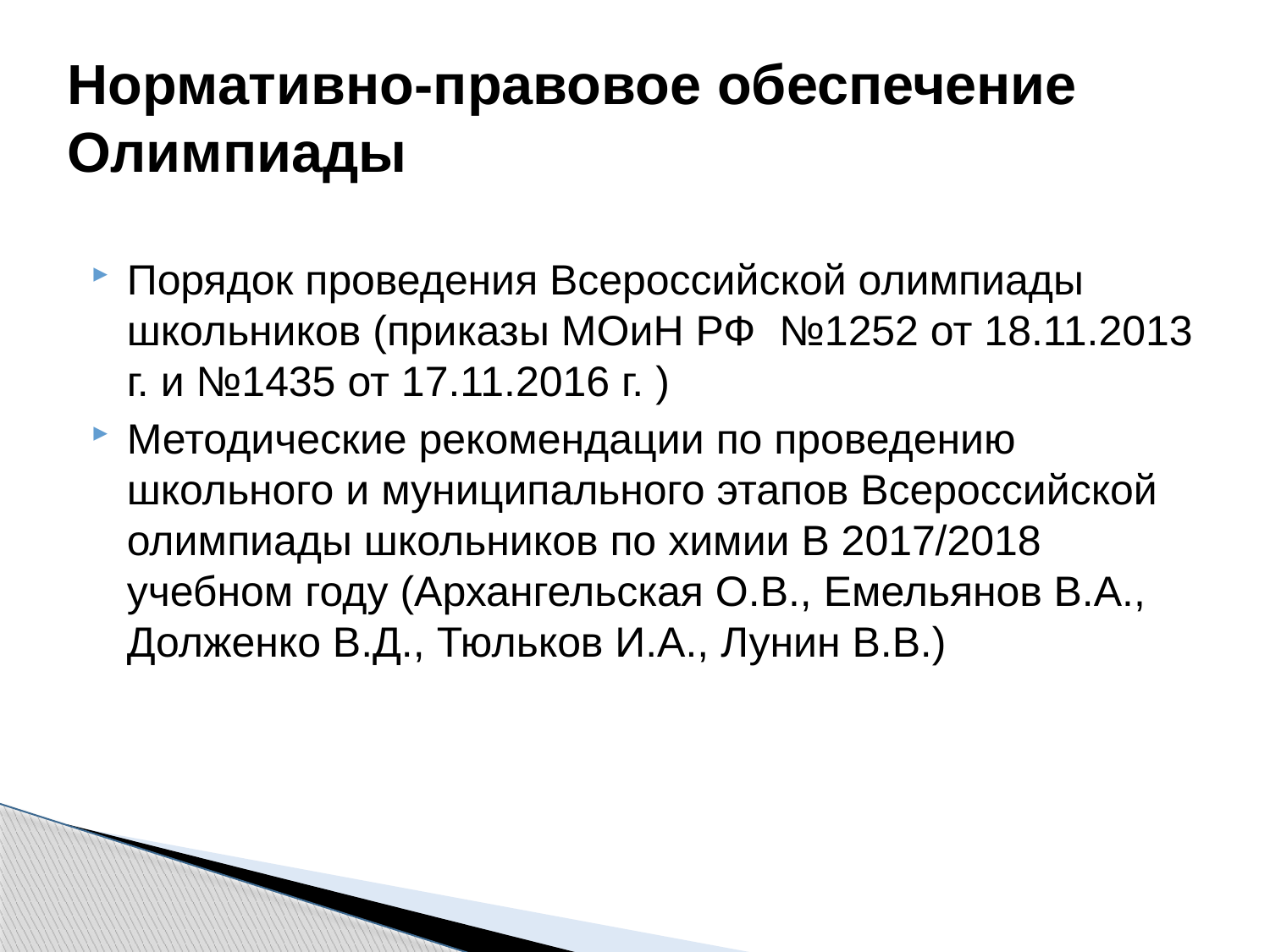

# Нормативно-правовое обеспечение Олимпиады
Порядок проведения Всероссийской олимпиады школьников (приказы МОиН РФ  №1252 от 18.11.2013 г. и №1435 от 17.11.2016 г. )
Методические рекомендации по проведению школьного и муниципального этапов Всероссийской олимпиады школьников по химии В 2017/2018 учебном году (Архангельская О.В., Емельянов В.А., Долженко В.Д., Тюльков И.А., Лунин В.В.)